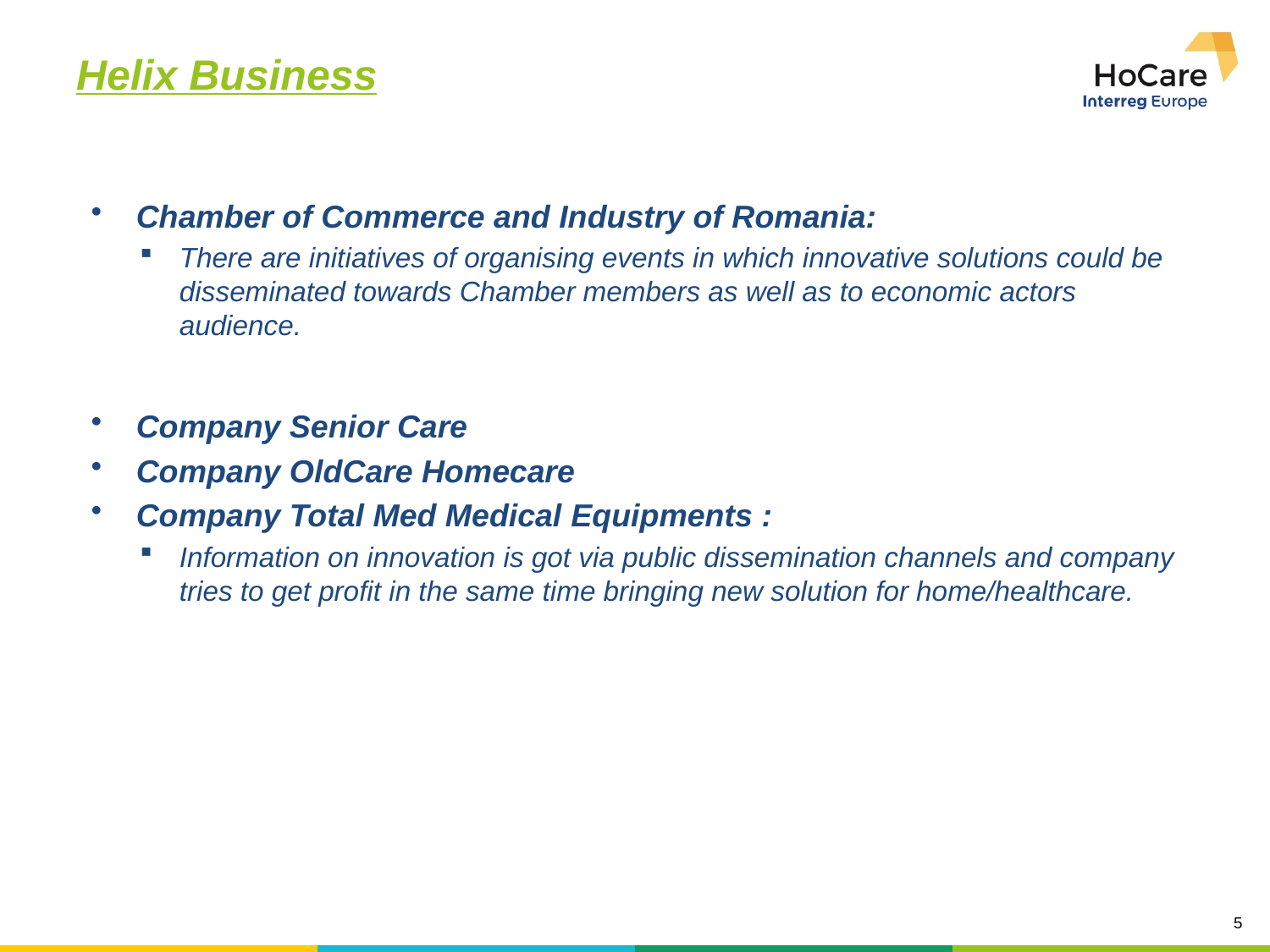

# Helix Business
Chamber of Commerce and Industry of Romania:
There are initiatives of organising events in which innovative solutions could be disseminated towards Chamber members as well as to economic actors audience.

Company Senior Care
Company OldCare Homecare
Company Total Med Medical Equipments :
Information on innovation is got via public dissemination channels and company tries to get profit in the same time bringing new solution for home/healthcare.